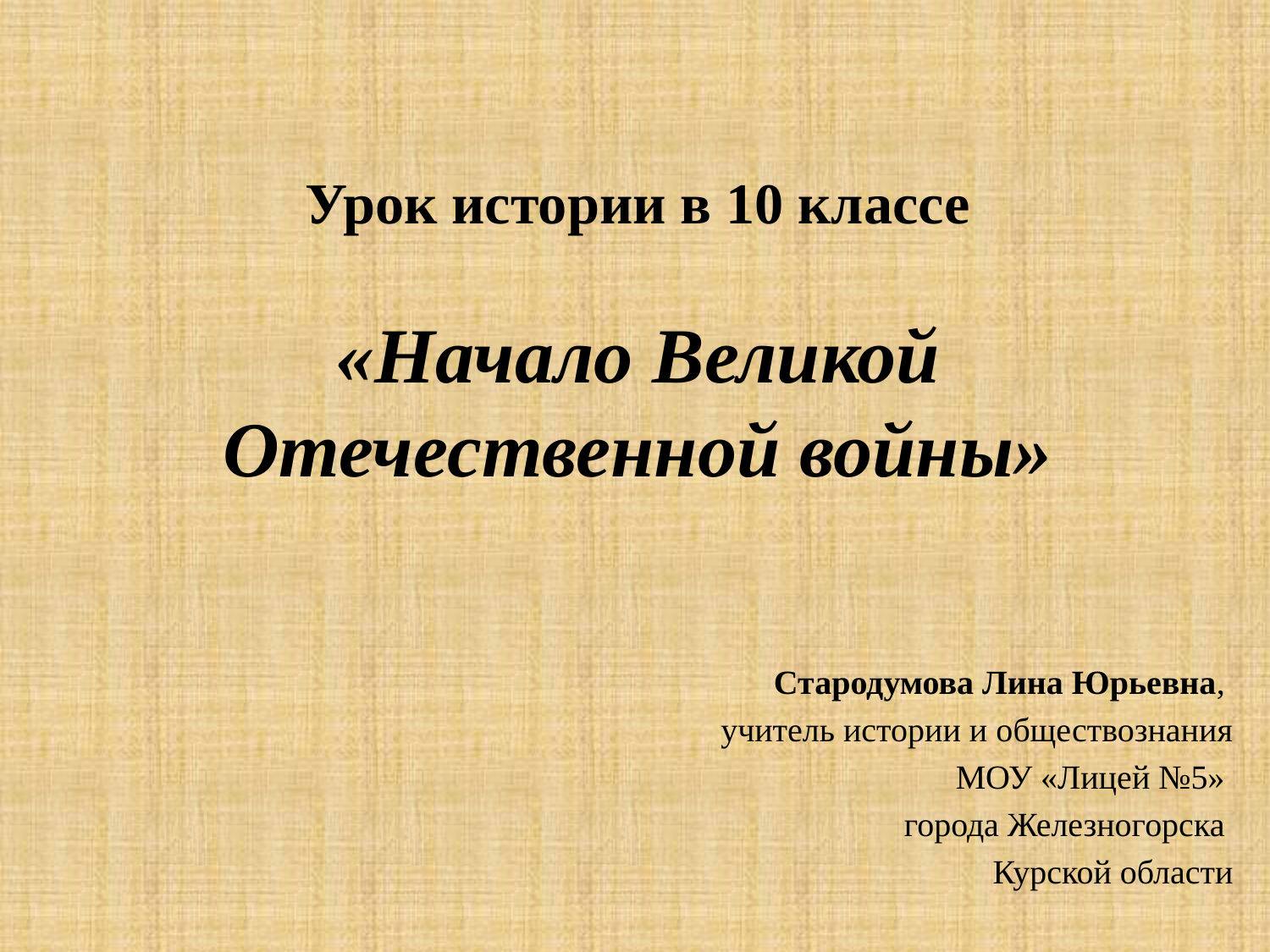

# Урок истории в 10 классе «Начало Великой Отечественной войны»
Стародумова Лина Юрьевна,
учитель истории и обществознания
 МОУ «Лицей №5»
города Железногорска
Курской области